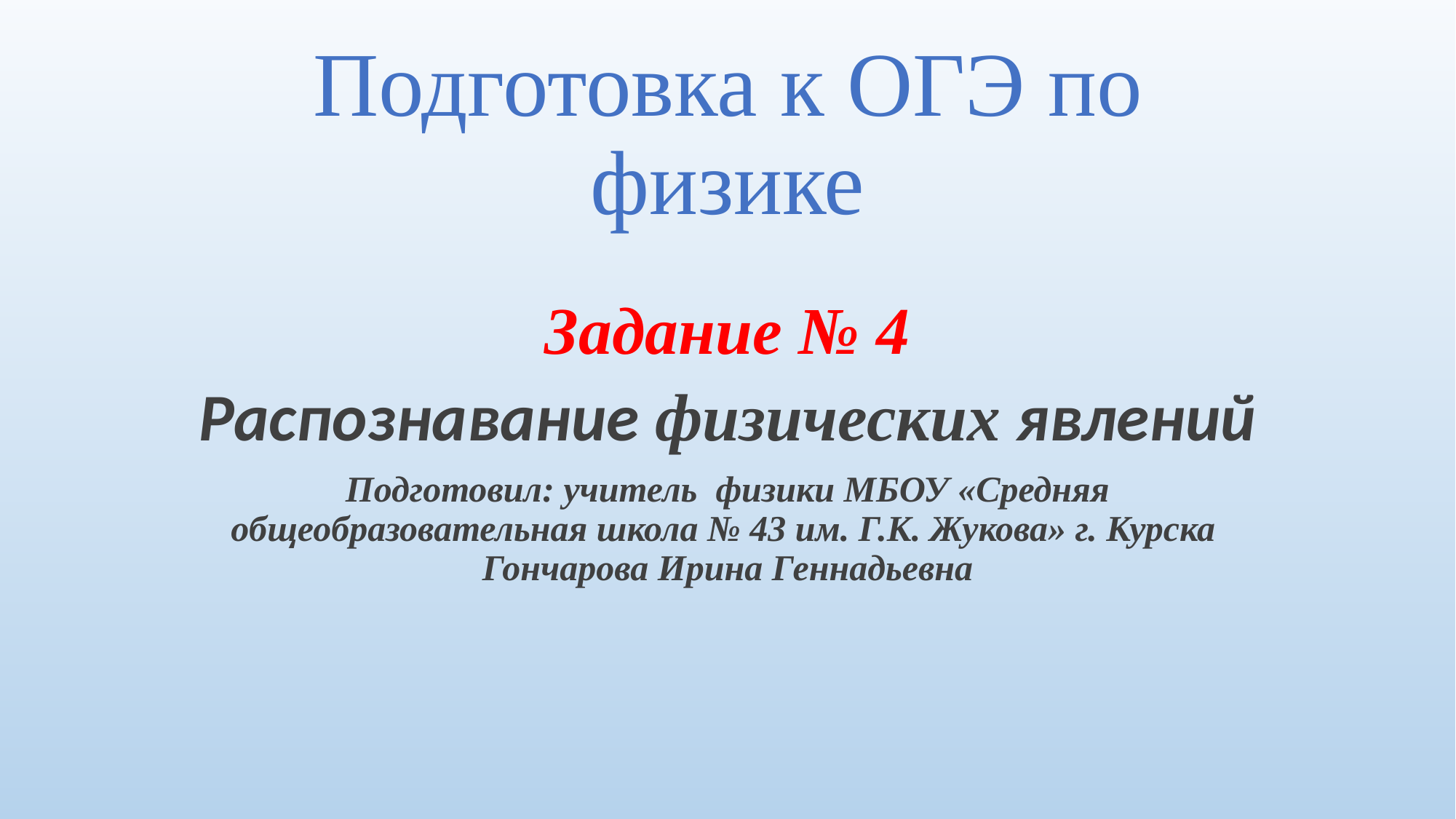

# Подготовка к ОГЭ по физике
Задание № 4
Распознавание физических явлений
Подготовил: учитель  физики МБОУ «Средняя общеобразовательная школа № 43 им. Г.К. Жукова» г. Курска  Гончарова Ирина Геннадьевна